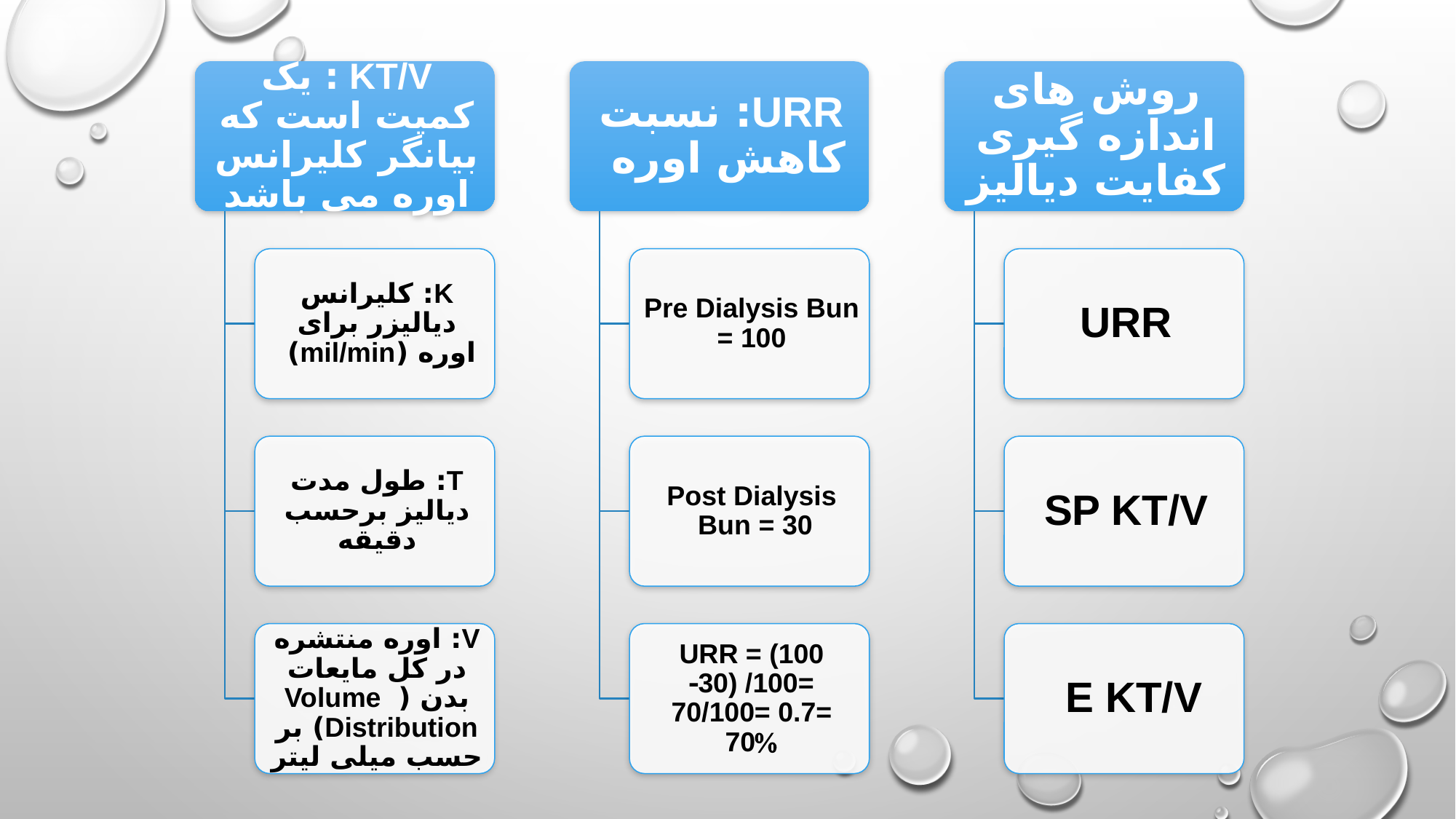

KT/V : یک کمیت است که بیانگر کلیرانس اوره می باشد
K: کلیرانس دیالیزر برای اوره (mil/min)
T: طول مدت دیالیز برحسب دقیقه
V: اوره منتشره در کل مایعات بدن ( Volume  Distribution) بر حسب میلی لیتر
URR: نسبت کاهش اوره
Pre Dialysis Bun = 100
Post Dialysis Bun = 30
URR = (100 −30) /100= 70/100= 0.7= 70%
روش های اندازه گیری کفایت دیالیز
URR
SP KT/V
E KT/V